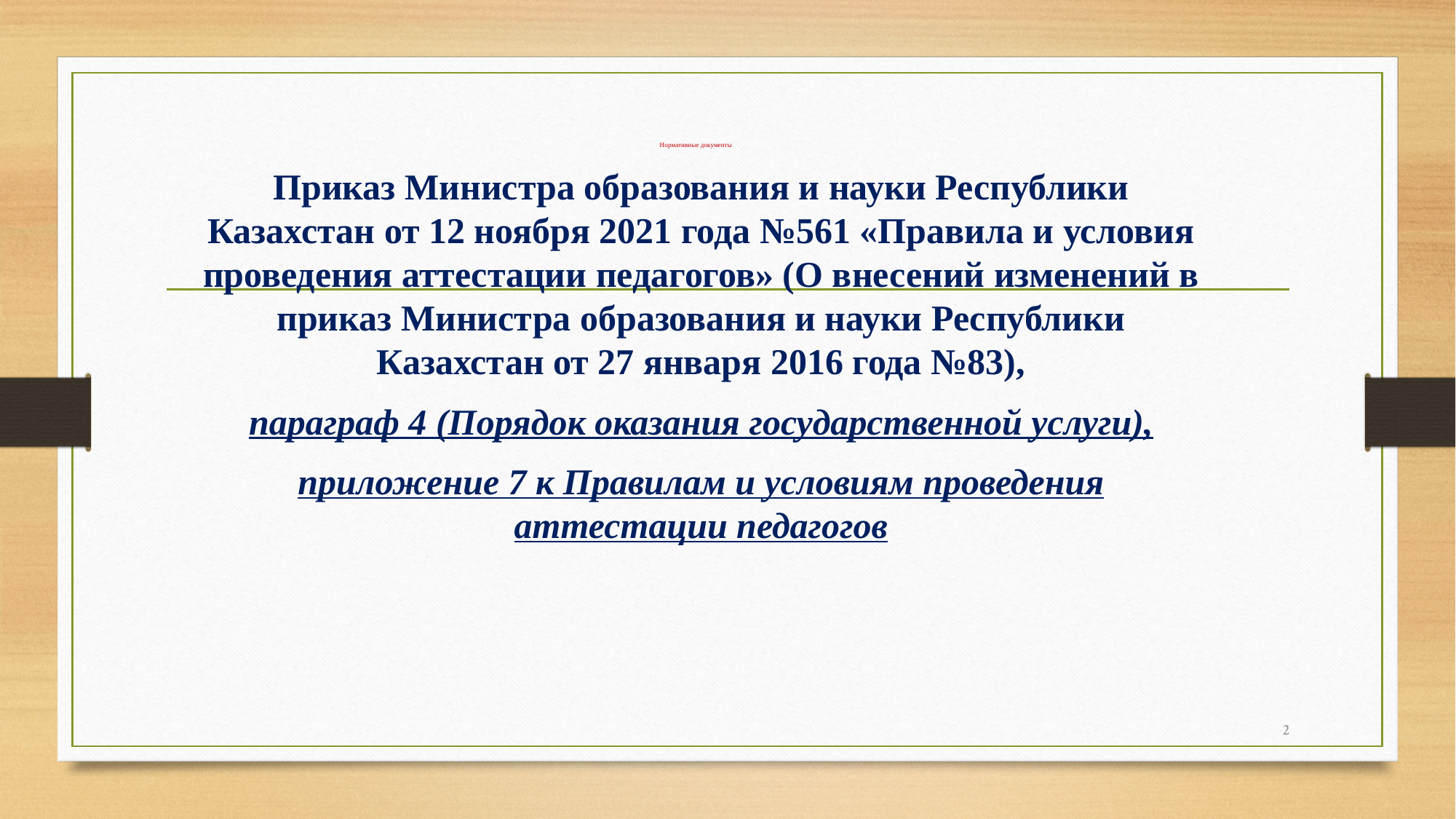

# Нормативные документы
Приказ Министра образования и науки Республики Казахстан от 12 ноября 2021 года №561 «Правила и условия проведения аттестации педагогов» (О внесений изменений в приказ Министра образования и науки Республики Казахстан от 27 января 2016 года №83),
параграф 4 (Порядок оказания государственной услуги),
приложение 7 к Правилам и условиям проведения аттестации педагогов
2